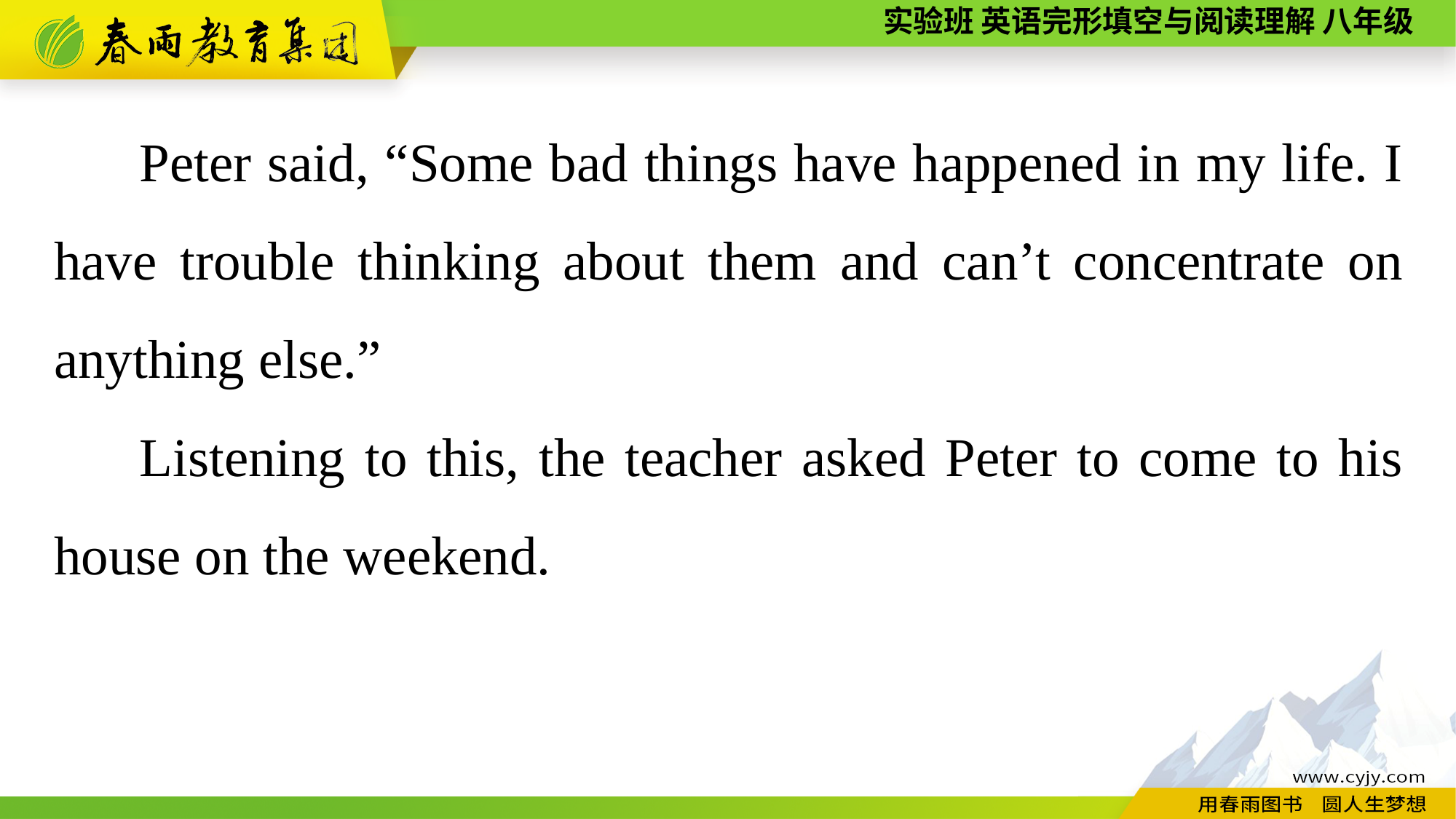

Peter said, “Some bad things have happened in my life. I have trouble thinking about them and can’t concentrate on anything else.”
Listening to this, the teacher asked Peter to come to his house on the weekend.